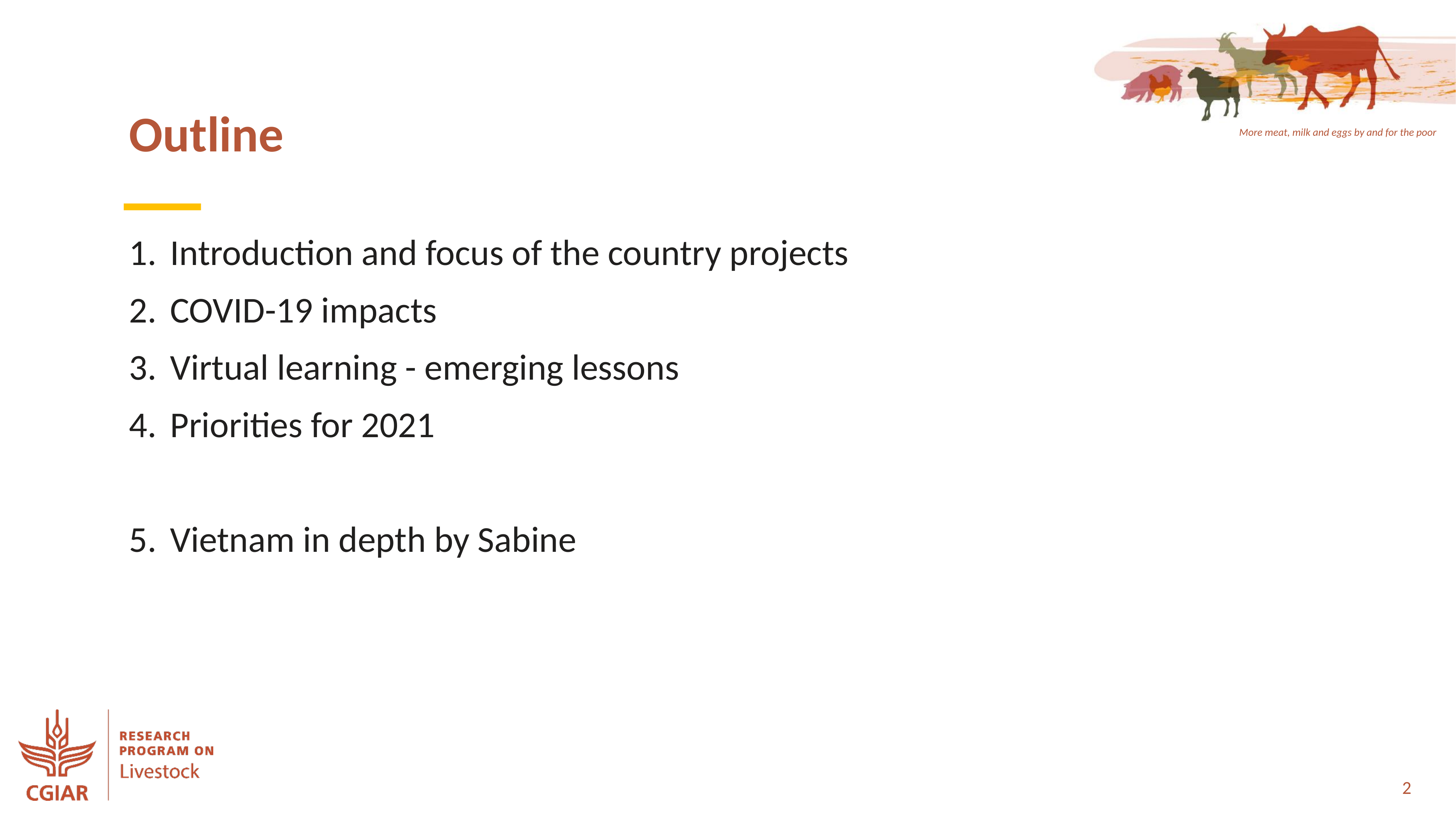

Outline
Introduction and focus of the country projects
COVID-19 impacts
Virtual learning - emerging lessons
Priorities for 2021

Vietnam in depth by Sabine